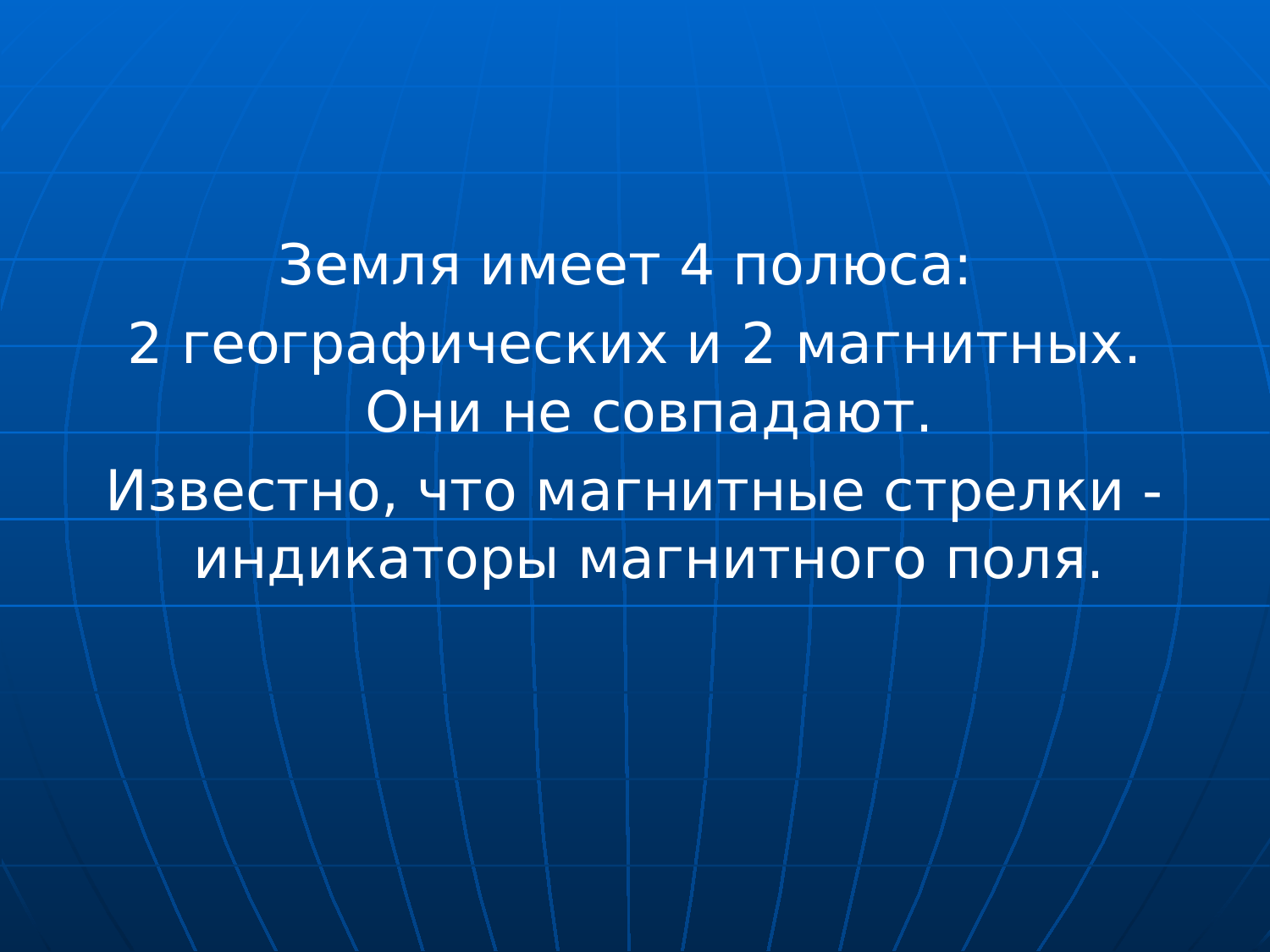

Земля имеет 4 полюса:
2 географических и 2 магнитных. Они не совпадают.
Известно, что магнитные стрелки - индикаторы магнитного поля.